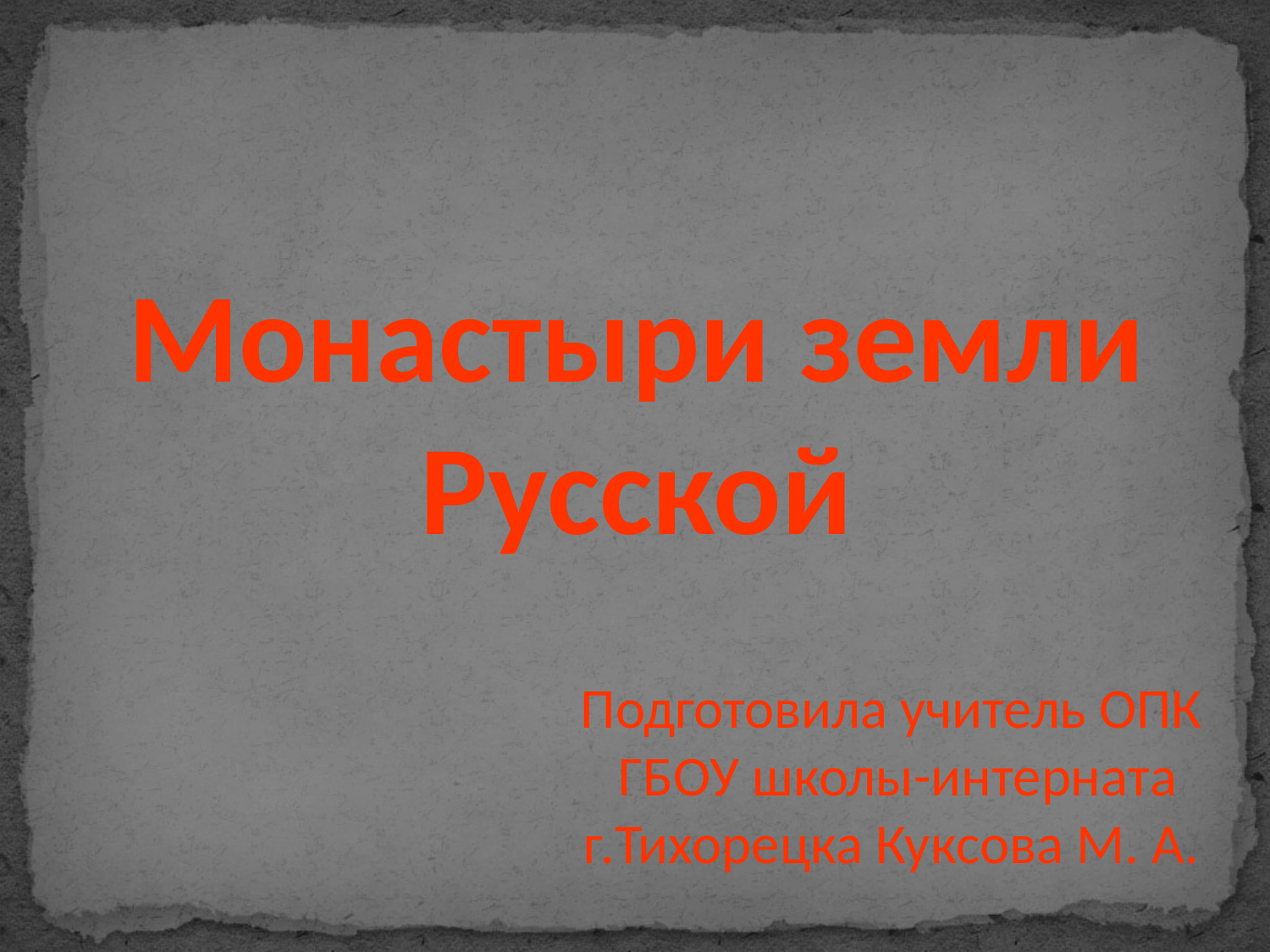

# Монастыри земли Русской
Подготовила учитель ОПК  ГБОУ школы-интерната г.Тихорецка Куксова М. А.